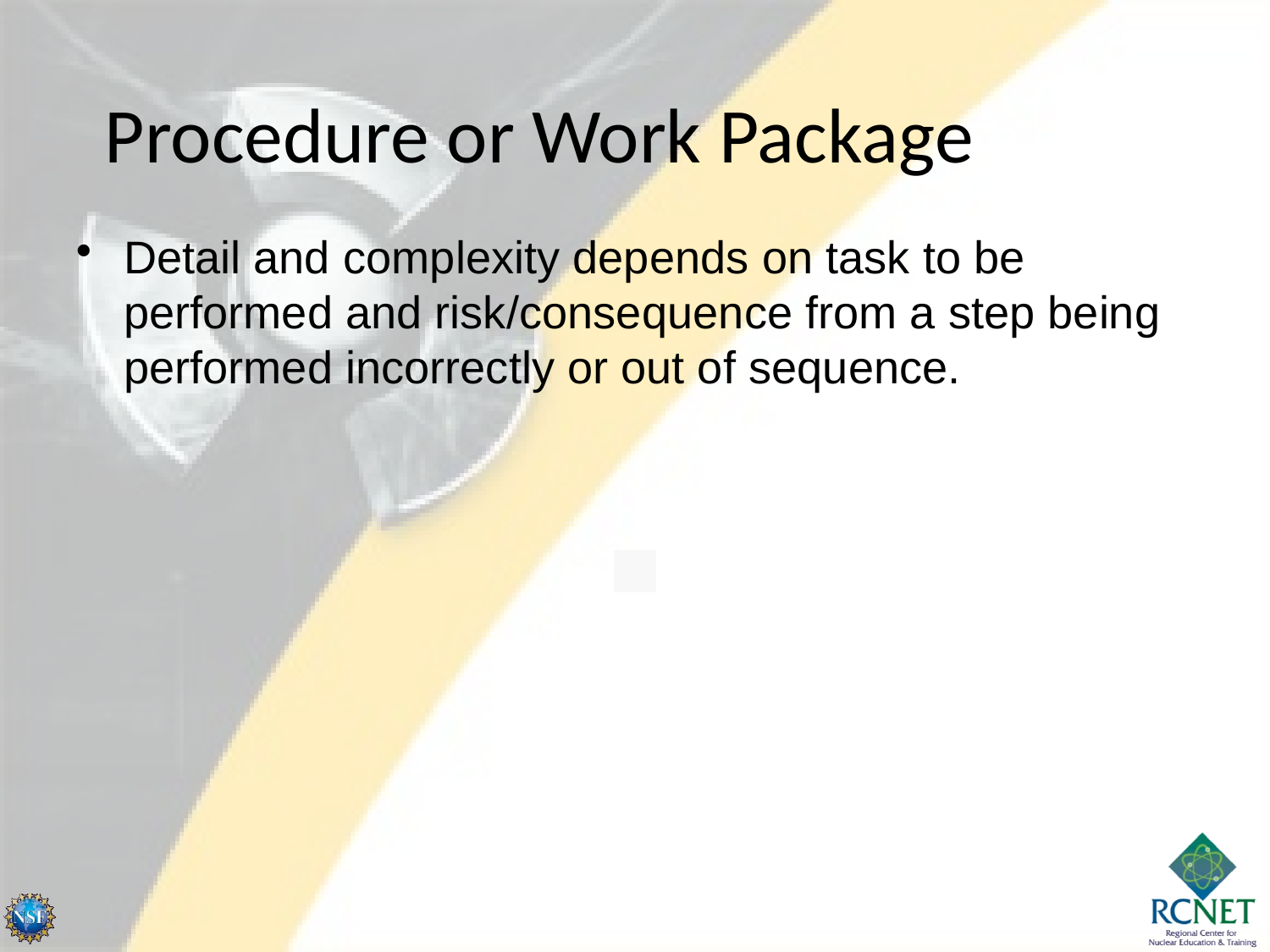

Procedure or Work Package
Detail and complexity depends on task to be performed and risk/consequence from a step being performed incorrectly or out of sequence.